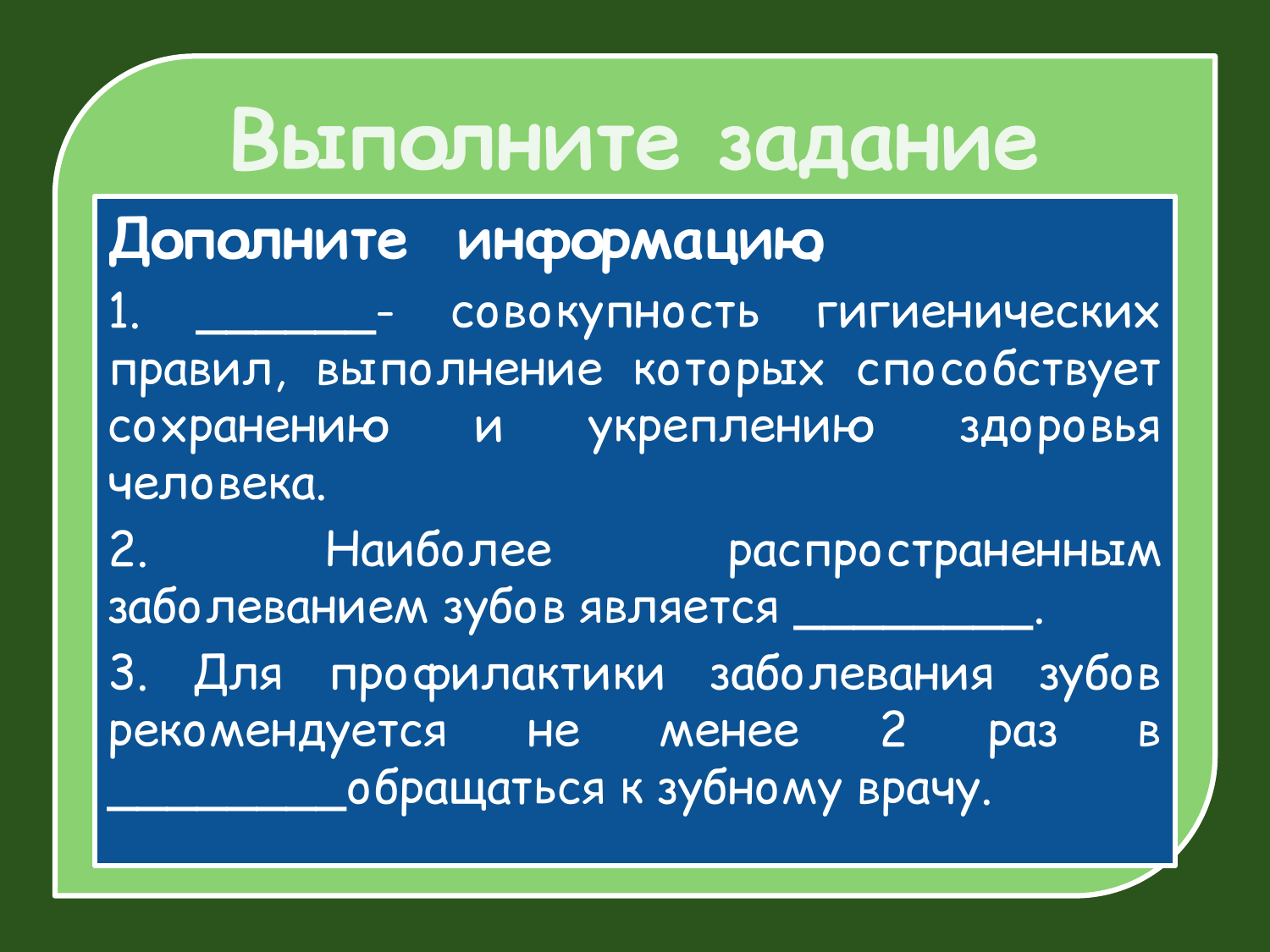

#

Выполните задание
Дополните  информацию.
1. ______- совокупность гигиенических правил, выполнение которых способствует сохранению и укреплению здоровья человека.
2. Наиболее распространенным заболеванием зубов является ________.
3. Для профилактики заболевания зубов рекомендуется не менее 2 раз в ________обращаться к зубному врачу.